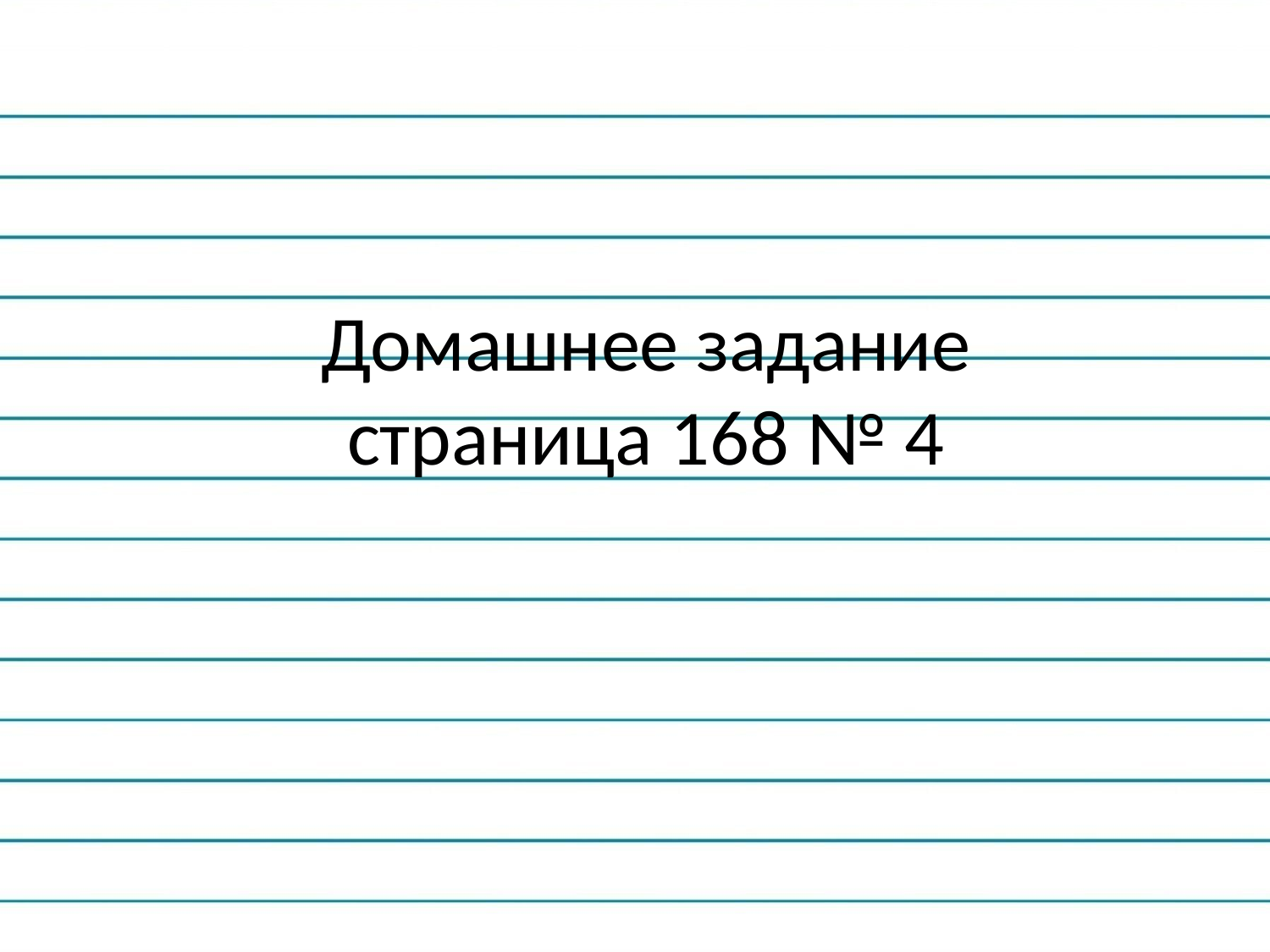

# Домашнее задание страница 168 № 4